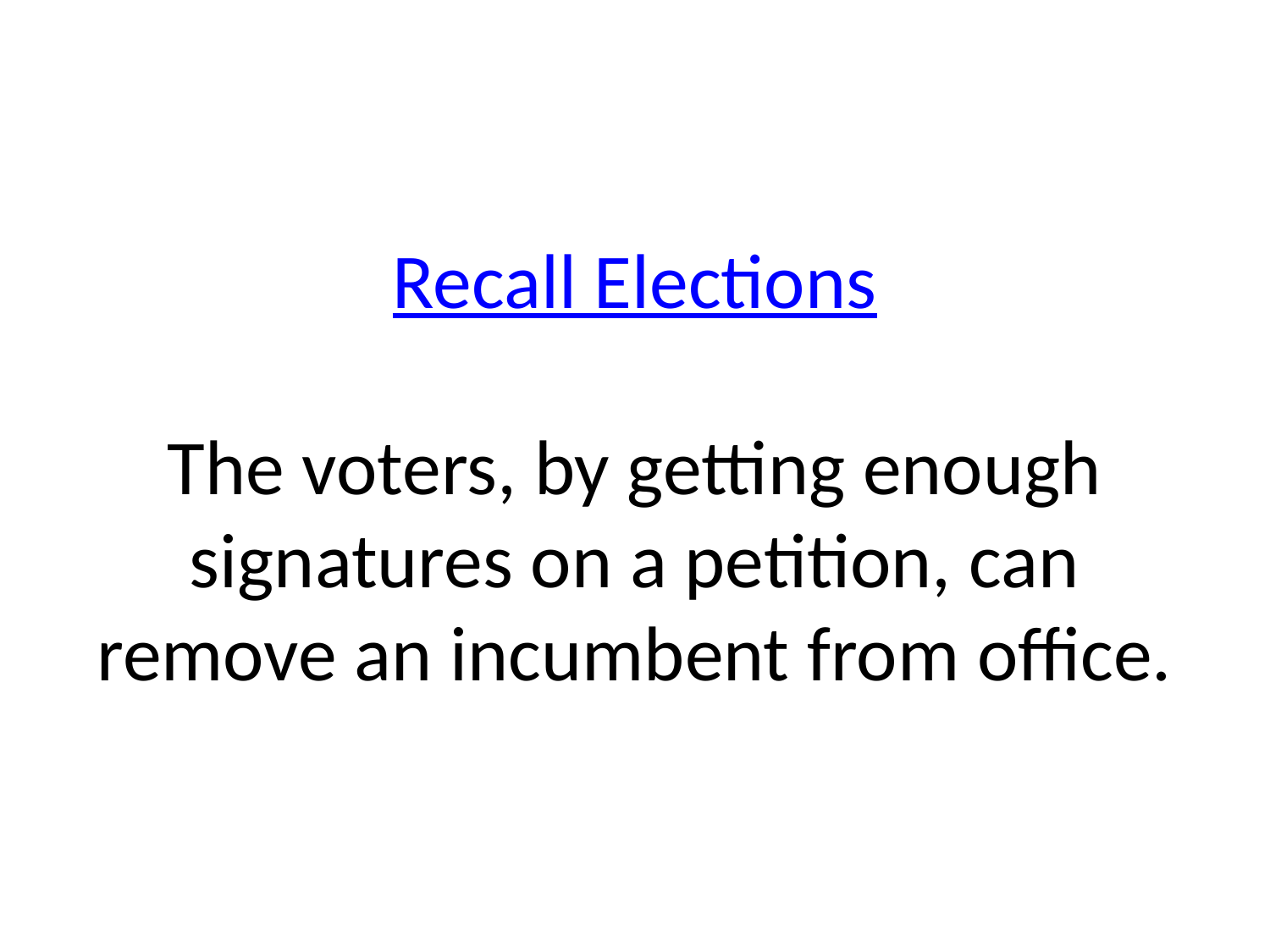

# Recall Elections The voters, by getting enough signatures on a petition, can remove an incumbent from office.